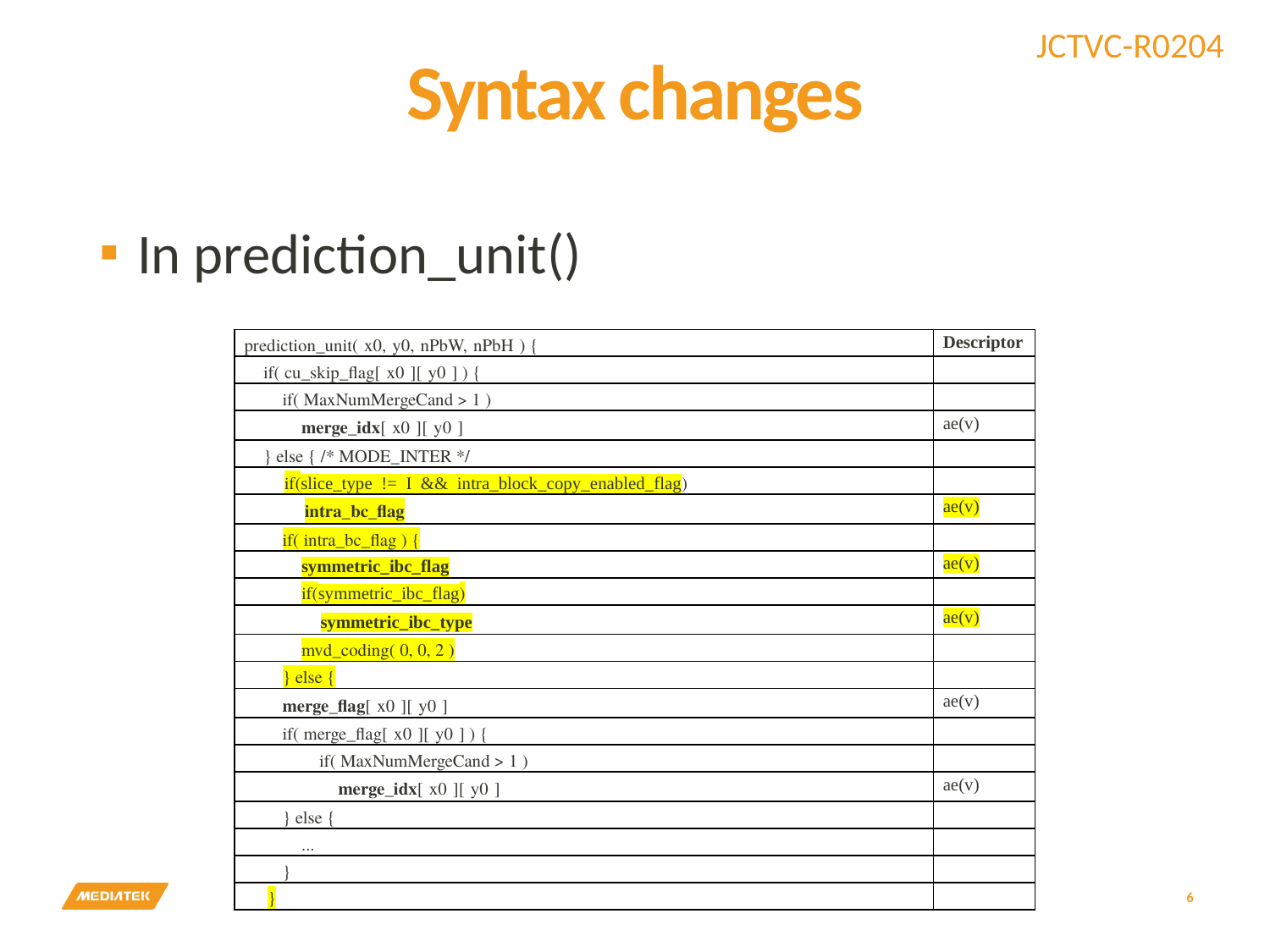

# Syntax changes

In prediction_unit()

| prediction\_unit( x0, y0, nPbW, nPbH ) { | Descriptor |
| --- | --- |
| if( cu\_skip\_flag[ x0 ][ y0 ] ) { |  |
| if( MaxNumMergeCand > 1 ) |  |
| merge\_idx[ x0 ][ y0 ] | ae(v) |
| } else { /\* MODE\_INTER \*/ |  |
| if(slice\_type != I && intra\_block\_copy\_enabled\_flag) |  |
| intra\_bc\_flag | ae(v) |
| if( intra\_bc\_flag ) { |  |
| symmetric\_ibc\_flag | ae(v) |
| if(symmetric\_ibc\_flag) |  |
| symmetric\_ibc\_type | ae(v) |
| mvd\_coding( 0, 0, 2 ) |  |
| } else { |  |
| merge\_flag[ x0 ][ y0 ] | ae(v) |
| if( merge\_flag[ x0 ][ y0 ] ) { |  |
| if( MaxNumMergeCand > 1 ) |  |
| merge\_idx[ x0 ][ y0 ] | ae(v) |
| } else { |  |
| ... |  |
| } |  |
| } |  |
6